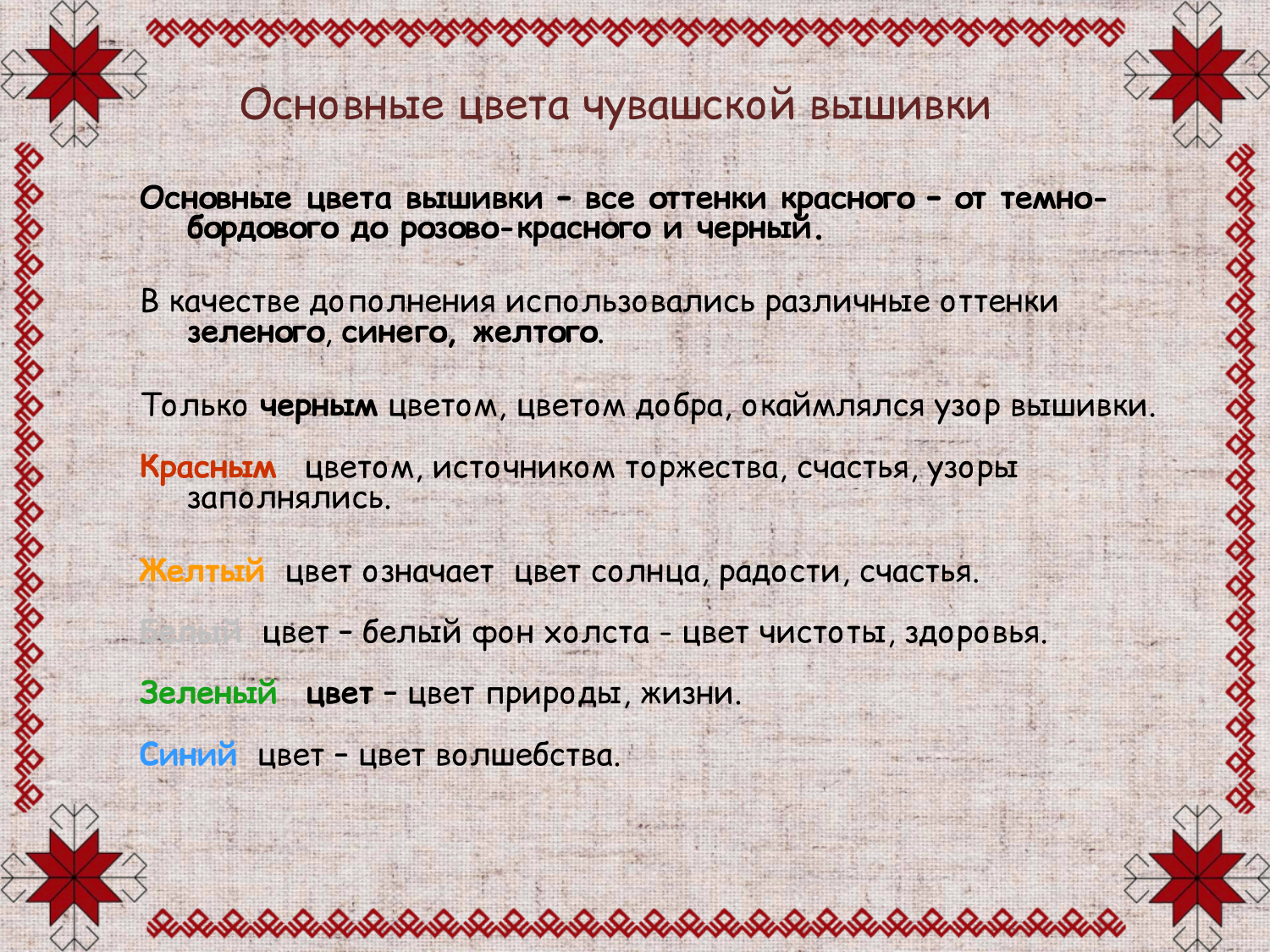

Основные цвета чувашской вышивки

Основные цвета вышивки – все оттенки красного – от темно-бордового до розово-красного и черный.

В качестве дополнения использовались различные оттенки зеленого, синего, желтого.

Только черным цветом, цветом добра, окаймлялся узор вышивки.

Красным  цветом, источником торжества, счастья, узоры заполнялись.

Желтый  цвет означает  цвет солнца, радости, счастья.

Белый  цвет – белый фон холста - цвет чистоты, здоровья.

Зеленый  цвет – цвет природы, жизни.

Синий  цвет – цвет волшебства.